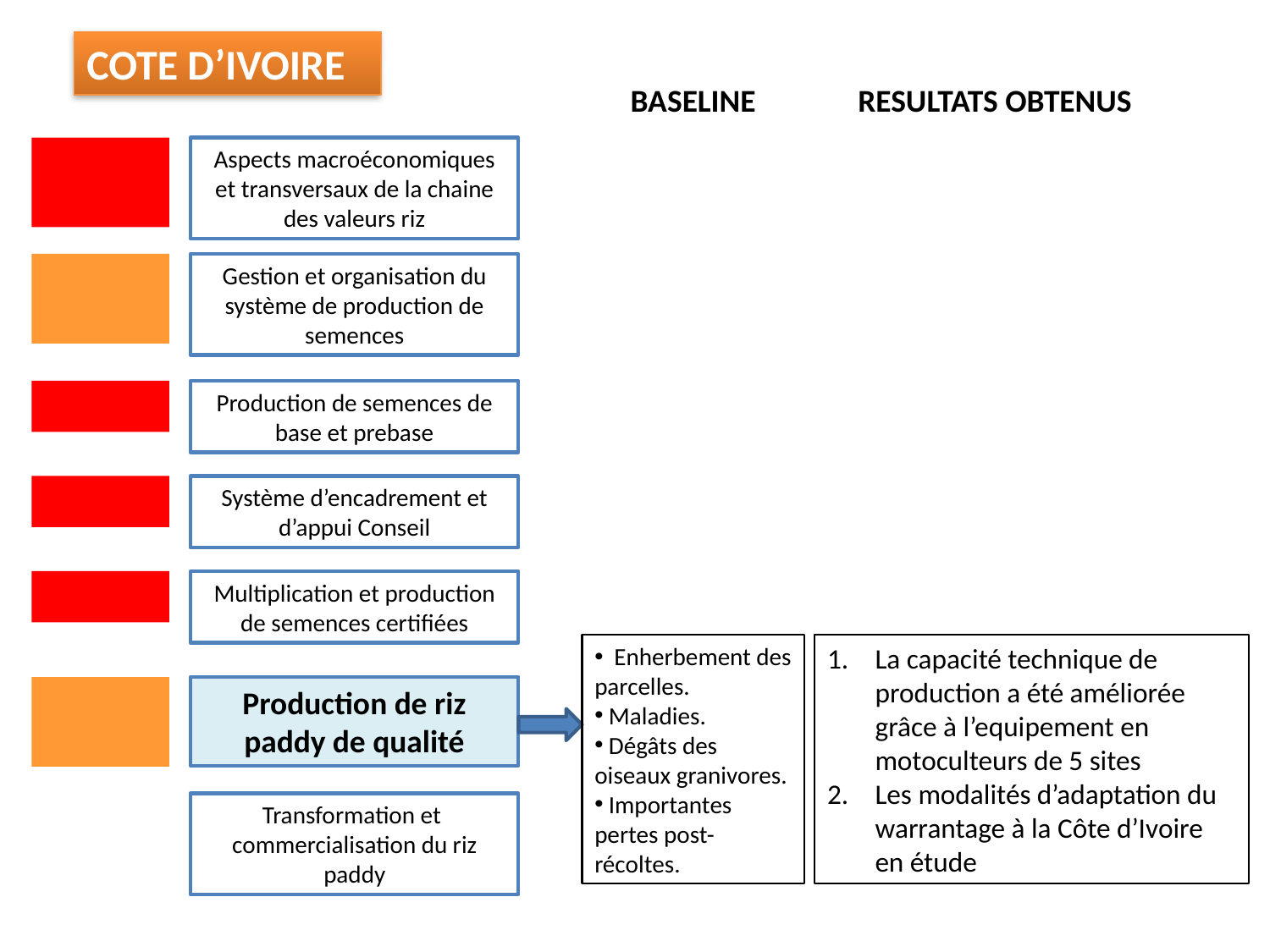

COTE D’IVOIRE
BASELINE
RESULTATS OBTENUS

Aspects macroéconomiques et transversaux de la chaine des valeurs riz
Gestion et organisation du système de production de semences

Production de semences de base et prebase

Système d’encadrement et d’appui Conseil

Multiplication et production de semences certifiées
  Enherbement des parcelles.
 Maladies.
 Dégâts des oiseaux granivores.
 Importantes pertes post-récoltes.
La capacité technique de production a été améliorée grâce à l’equipement en motoculteurs de 5 sites
Les modalités d’adaptation du warrantage à la Côte d’Ivoire en étude

Production de riz paddy de qualité

Transformation et  commercialisation du riz paddy